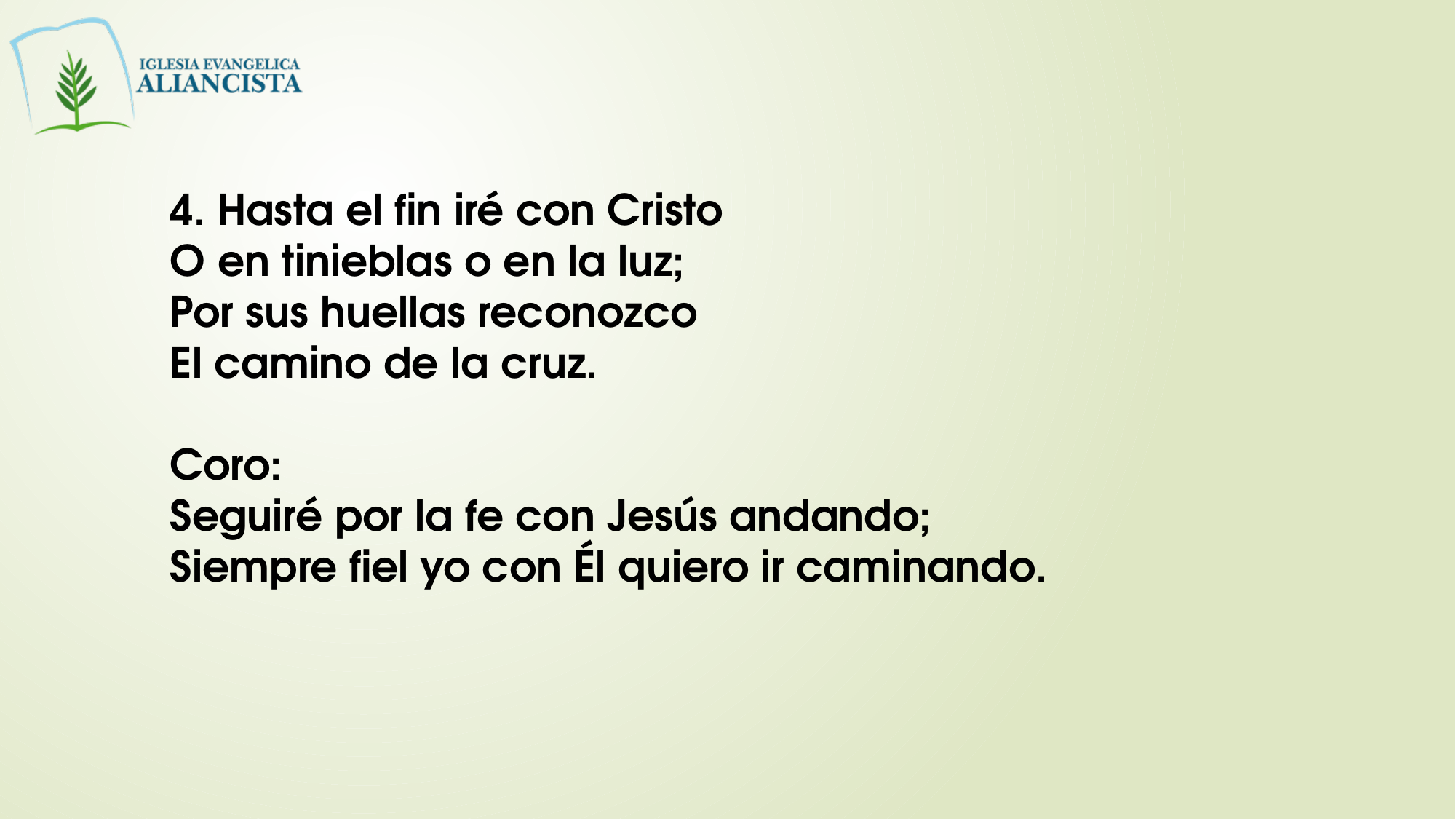

4. Hasta el fin iré con Cristo
O en tinieblas o en la luz;
Por sus huellas reconozco
El camino de la cruz.

Coro:
Seguiré por la fe con Jesús andando;
Siempre fiel yo con Él quiero ir caminando.